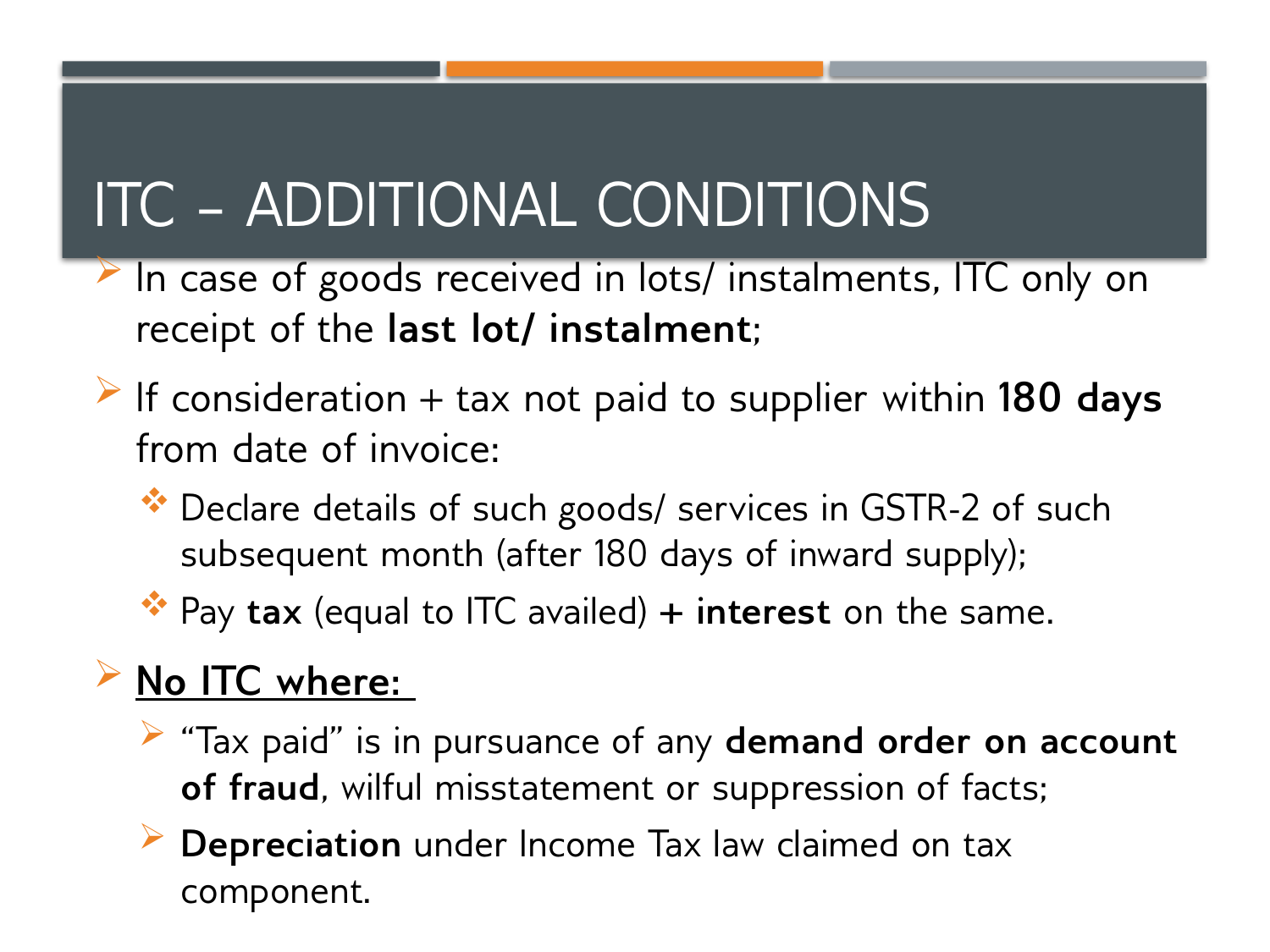

# ITC – Additional Conditions
In case of goods received in lots/ instalments, ITC only on receipt of the last lot/ instalment;
If consideration + tax not paid to supplier within 180 days from date of invoice:
Declare details of such goods/ services in GSTR-2 of such subsequent month (after 180 days of inward supply);
Pay tax (equal to ITC availed) + interest on the same.
No ITC where:
“Tax paid” is in pursuance of any demand order on account of fraud, wilful misstatement or suppression of facts;
Depreciation under Income Tax law claimed on tax component.